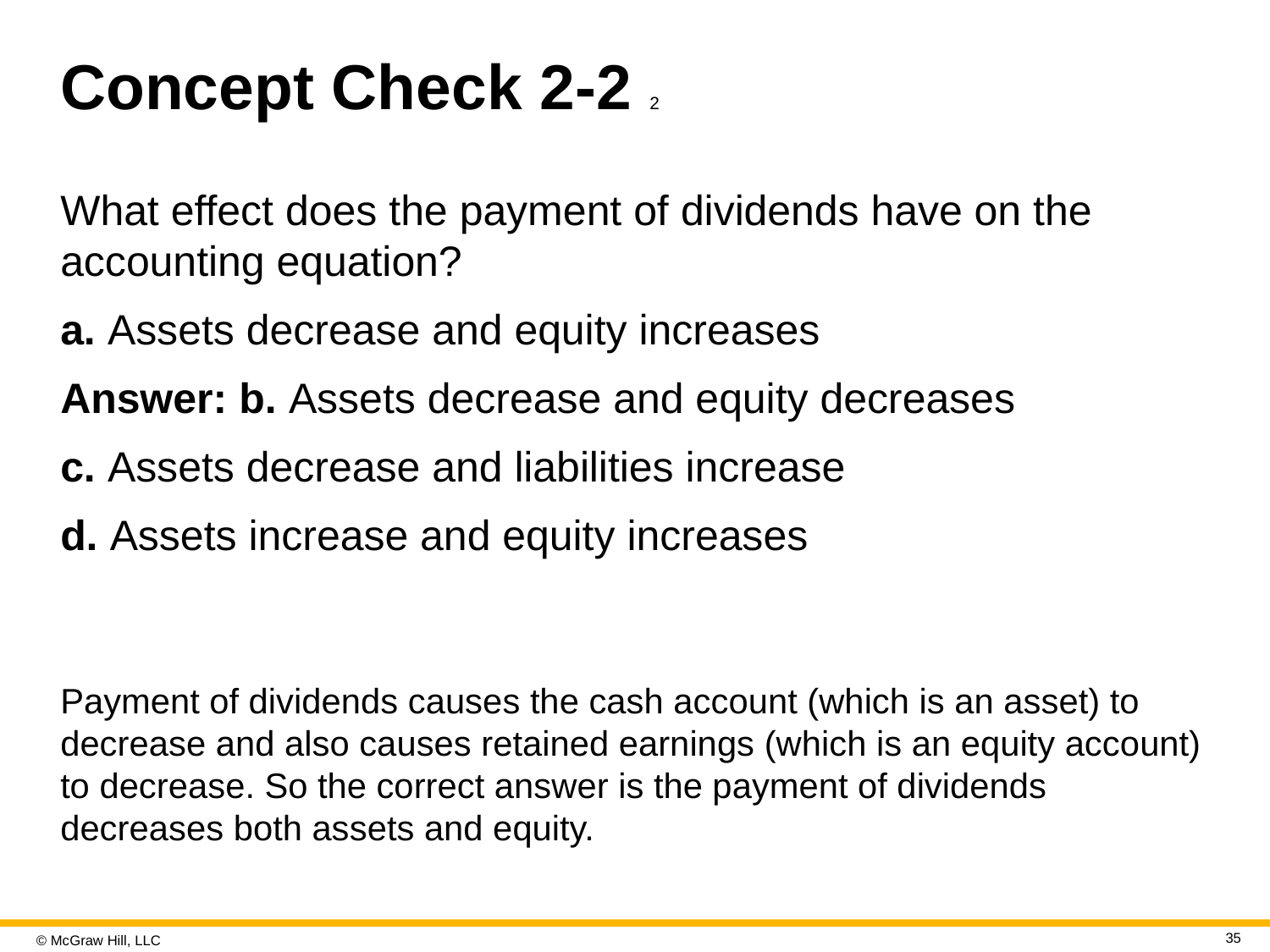

# Concept Check 2-2 2
What effect does the payment of dividends have on the accounting equation?
a. Assets decrease and equity increases
Answer: b. Assets decrease and equity decreases
c. Assets decrease and liabilities increase
d. Assets increase and equity increases
Payment of dividends causes the cash account (which is an asset) to decrease and also causes retained earnings (which is an equity account) to decrease. So the correct answer is the payment of dividends decreases both assets and equity.
35